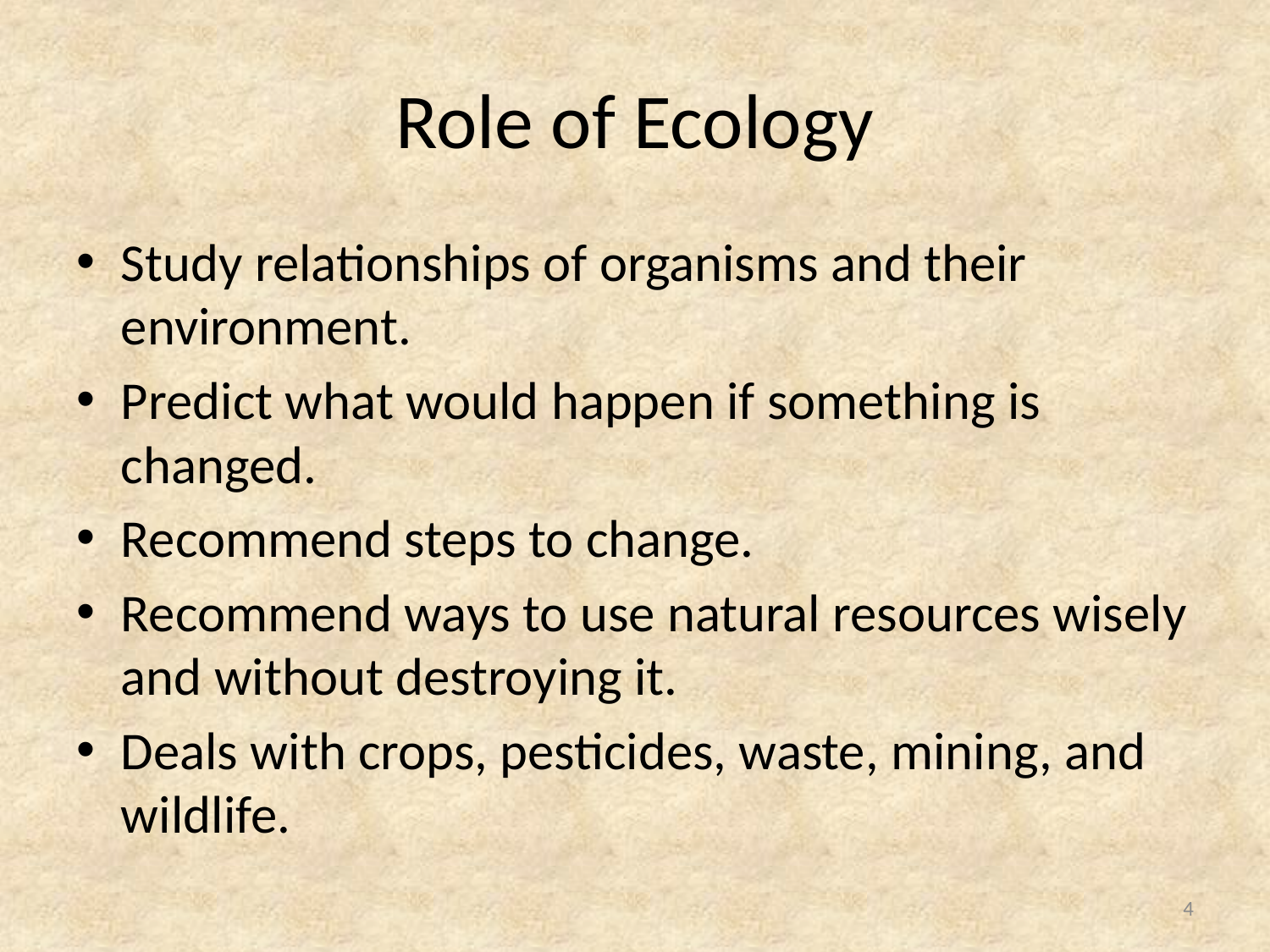

# Role of Ecology
Study relationships of organisms and their environment.
Predict what would happen if something is changed.
Recommend steps to change.
Recommend ways to use natural resources wisely and without destroying it.
Deals with crops, pesticides, waste, mining, and wildlife.
4